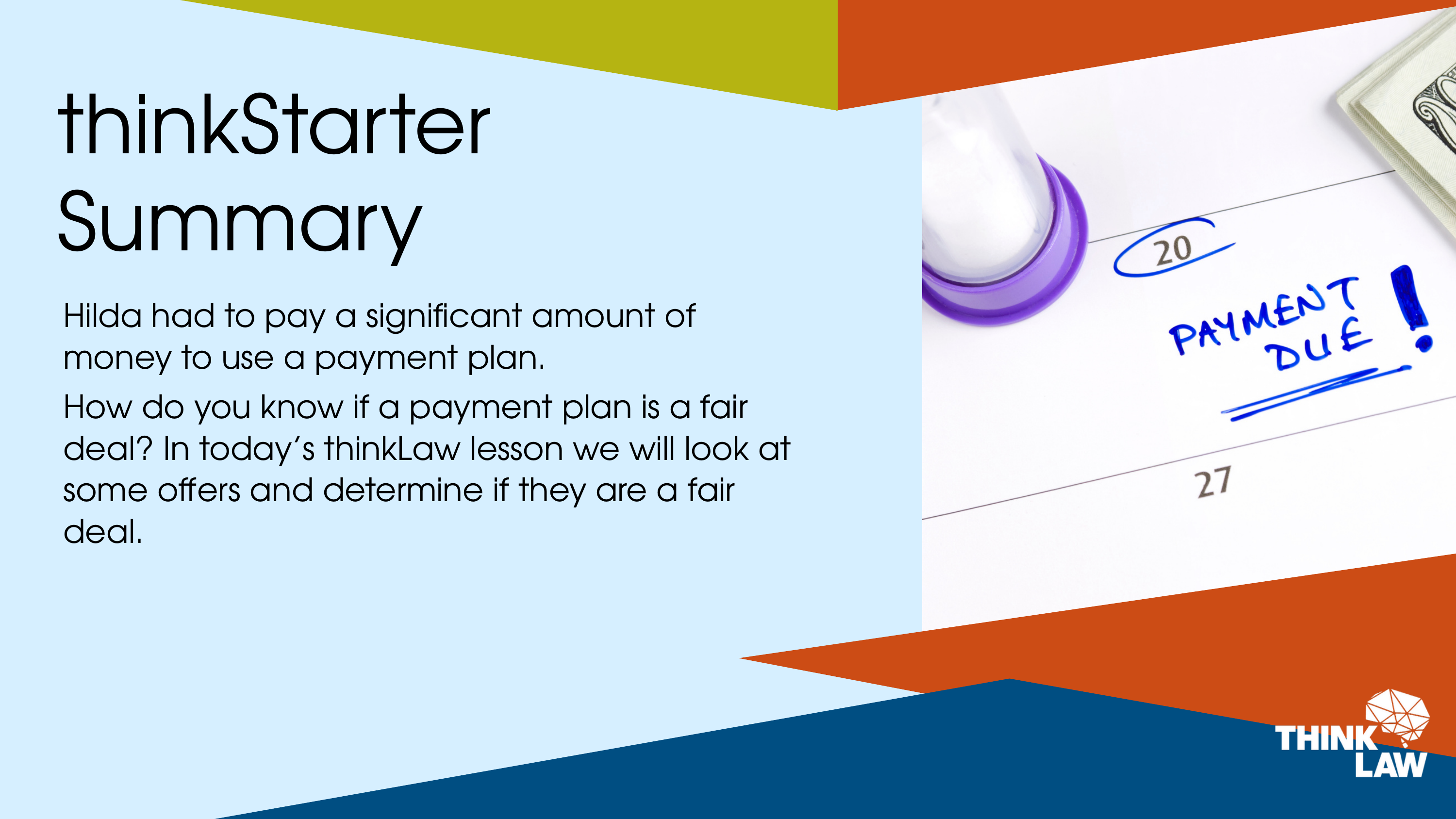

thinkStarter Summary

Hilda had to pay a significant amount of money to use a payment plan.
How do you know if a payment plan is a fair deal? In today’s thinkLaw lesson we will look at some offers and determine if they are a fair deal.